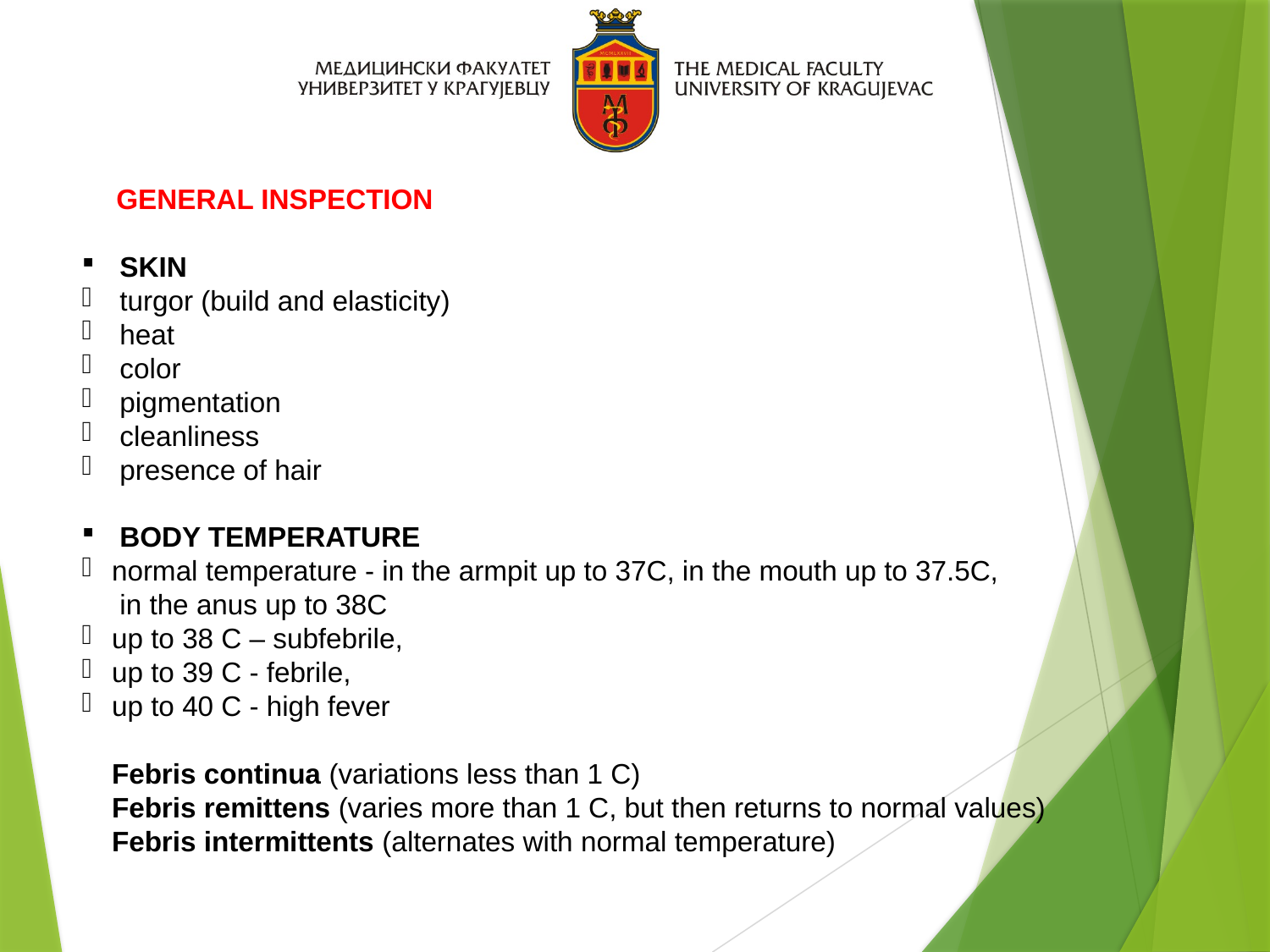

GENERAL INSPECTION

 SKIN
 turgor (build and elasticity)
 heat
 color
 pigmentation
 cleanliness
 presence of hair

 BODY TEMPERATURE
normal temperature - in the armpit up to 37C, in the mouth up to 37.5C,
 in the anus up to 38C
up to 38 C – subfebrile,
up to 39 C - febrile,
up to 40 C - high fever

Febris continua (variations less than 1 C)
Febris remittens (varies more than 1 C, but then returns to normal values)
Febris intermittents (alternates with normal temperature)